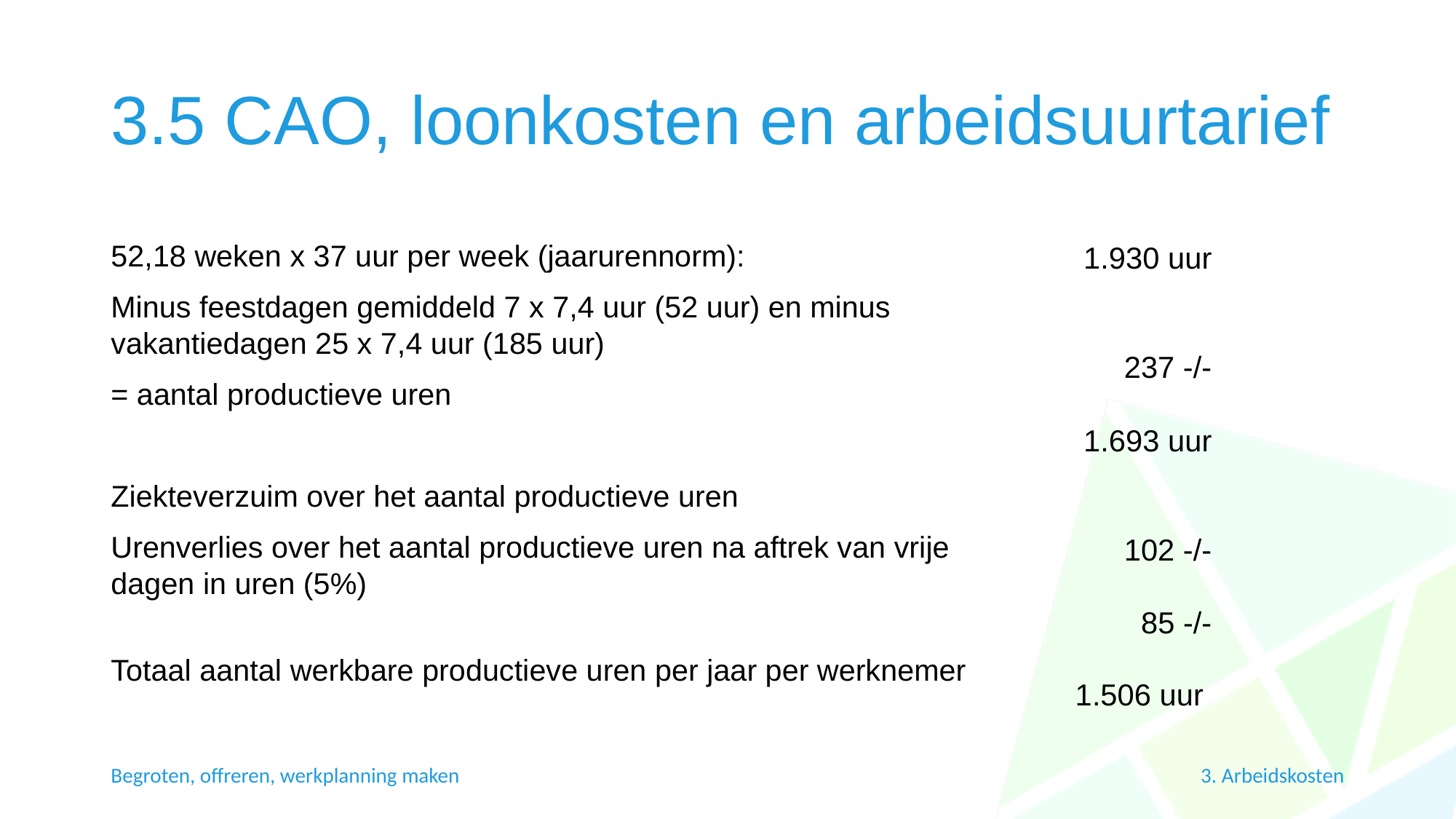

# 3.5 CAO, loonkosten en arbeidsuurtarief
52,18 weken x 37 uur per week (jaarurennorm):
Minus feestdagen gemiddeld 7 x 7,4 uur (52 uur) en minus vakantiedagen 25 x 7,4 uur (185 uur)
= aantal productieve uren

Ziekteverzuim over het aantal productieve uren
Urenverlies over het aantal productieve uren na aftrek van vrije dagen in uren (5%)
Totaal aantal werkbare productieve uren per jaar per werknemer

1.930 uur

237 -/-

1.693 uur

102 -/-

85 -/-

1.506 uur

3. Arbeidskosten
Begroten, offreren, werkplanning maken